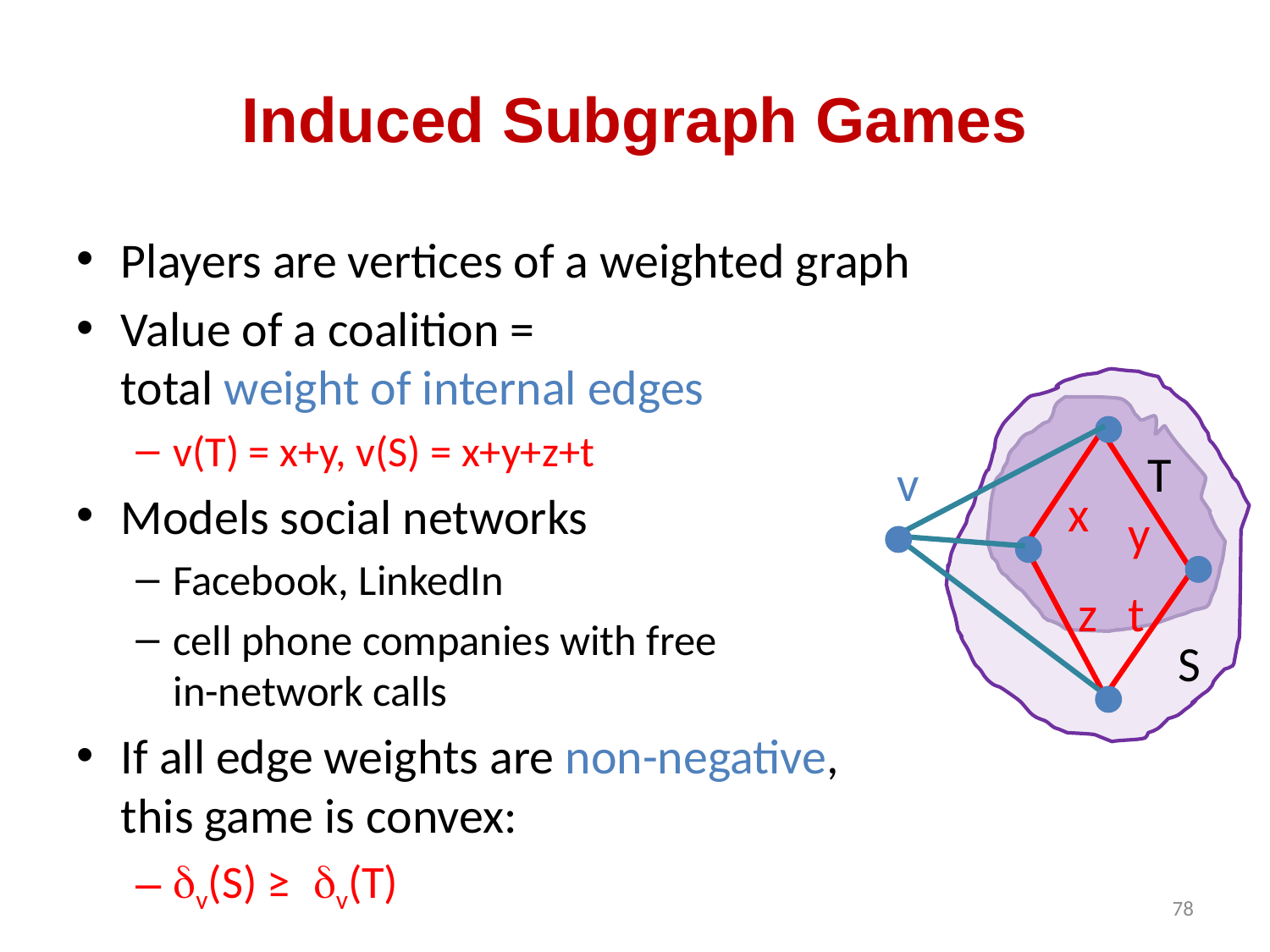

# Induced Subgraph Games
Players are vertices of a weighted graph
Value of a coalition =
total weight of internal edges
v(T) = x+y, v(S) = x+y+z+t
Models social networks
Facebook, LinkedIn
cell phone companies with free
in-network calls
If all edge weights are non-negative,
this game is convex:
δv(S) ≥ δv(T)

v

T
x
y
z
t
S
78